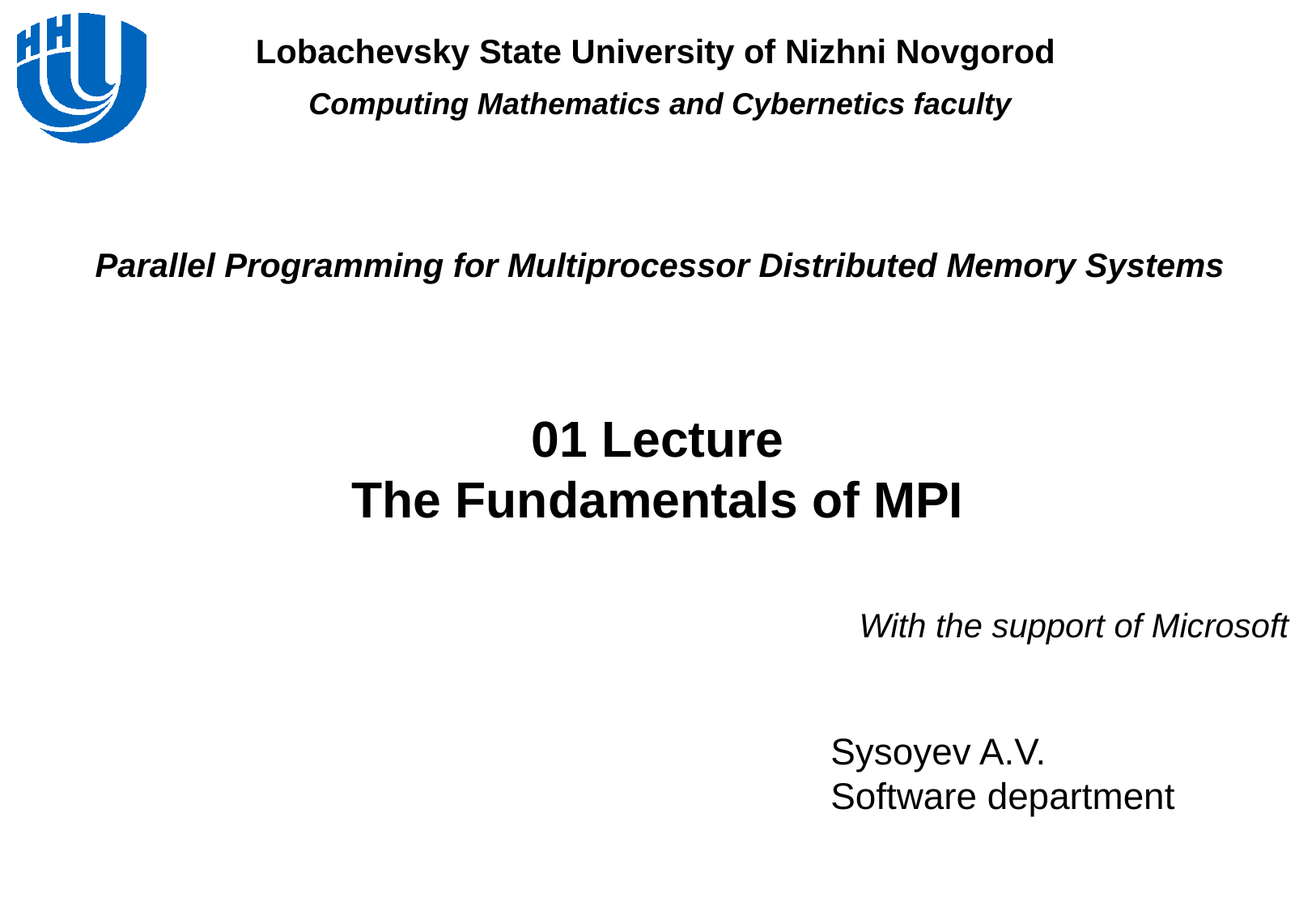

Parallel Programming for Multiprocessor Distributed Memory Systems
01 Lecture
The Fundamentals of MPI
With the support of Microsoft
Sysoyev A.V.
Software department